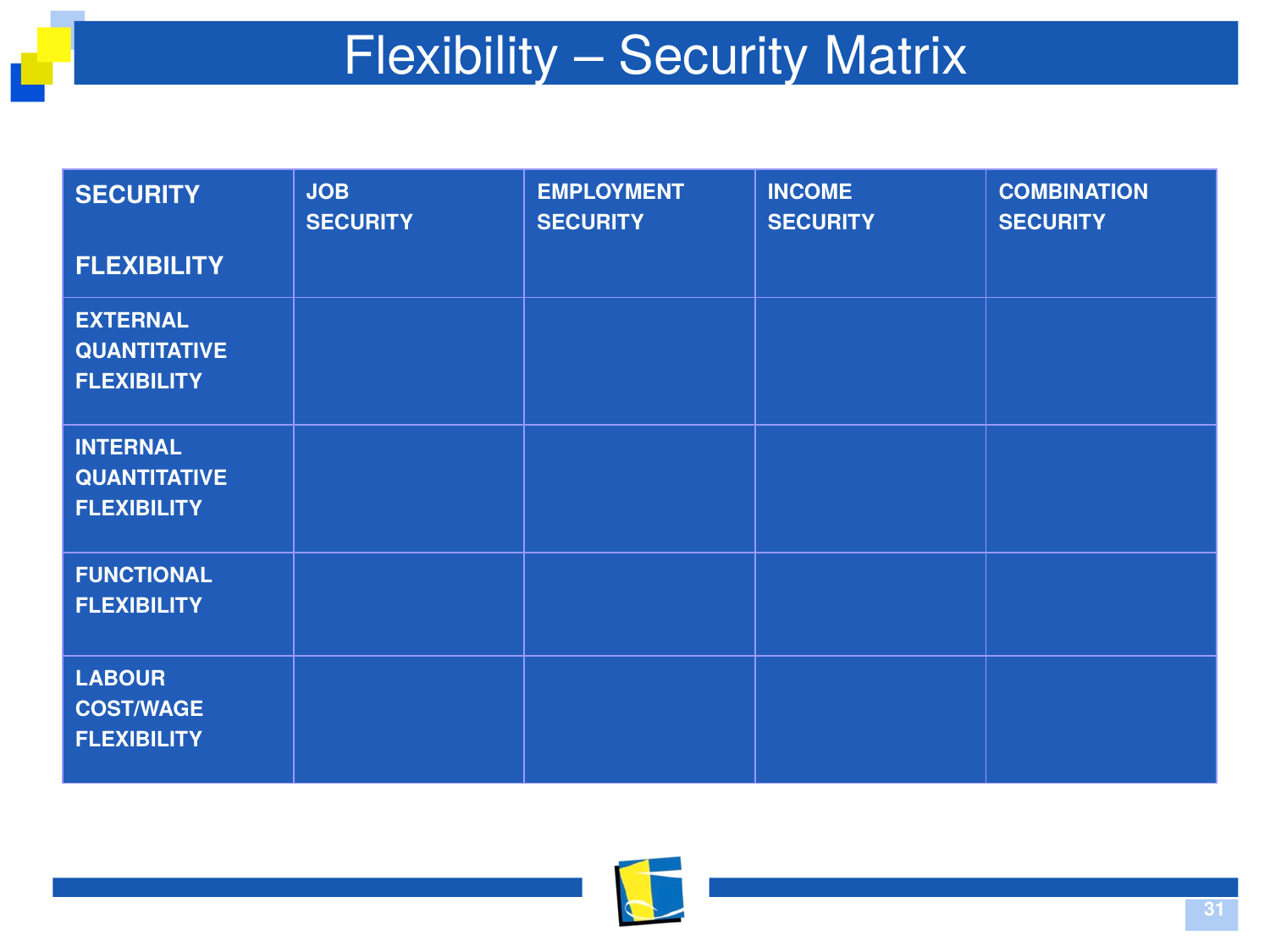

# Flexibility – Security Matrix
| SECURITY FLEXIBILITY | JOB SECURITY | EMPLOYMENT SECURITY | INCOME SECURITY | COMBINATION SECURITY |
| --- | --- | --- | --- | --- |
| EXTERNAL QUANTITATIVE FLEXIBILITY |  |  |  |  |
| INTERNAL QUANTITATIVE FLEXIBILITY |  |  |  |  |
| FUNCTIONAL FLEXIBILITY |  |  |  |  |
| LABOUR COST/WAGE FLEXIBILITY |  |  |  |  |
31